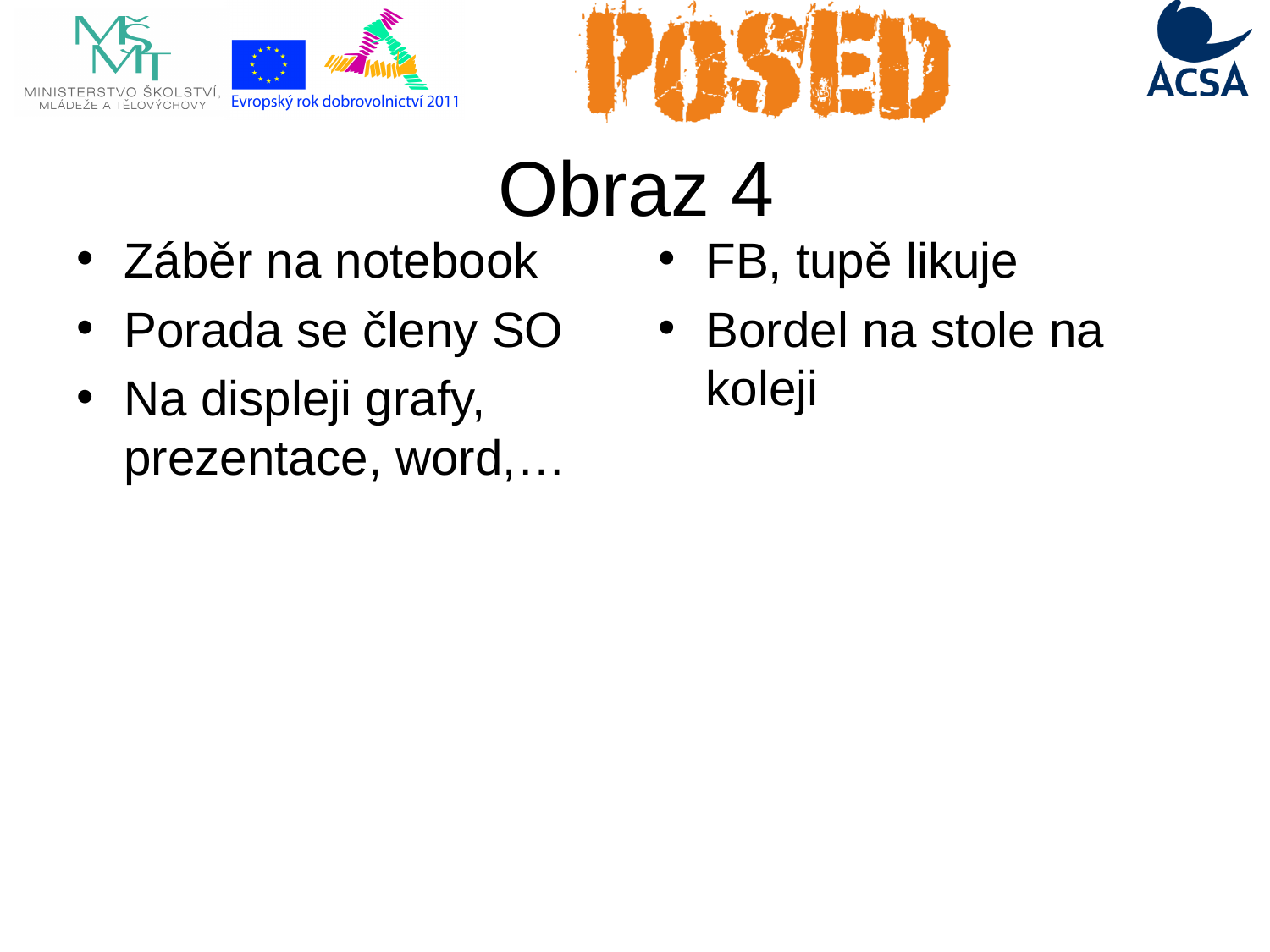

Obraz 4
Záběr na notebook
Porada se členy SO
Na displeji grafy, prezentace, word,…
FB, tupě likuje
Bordel na stole na koleji